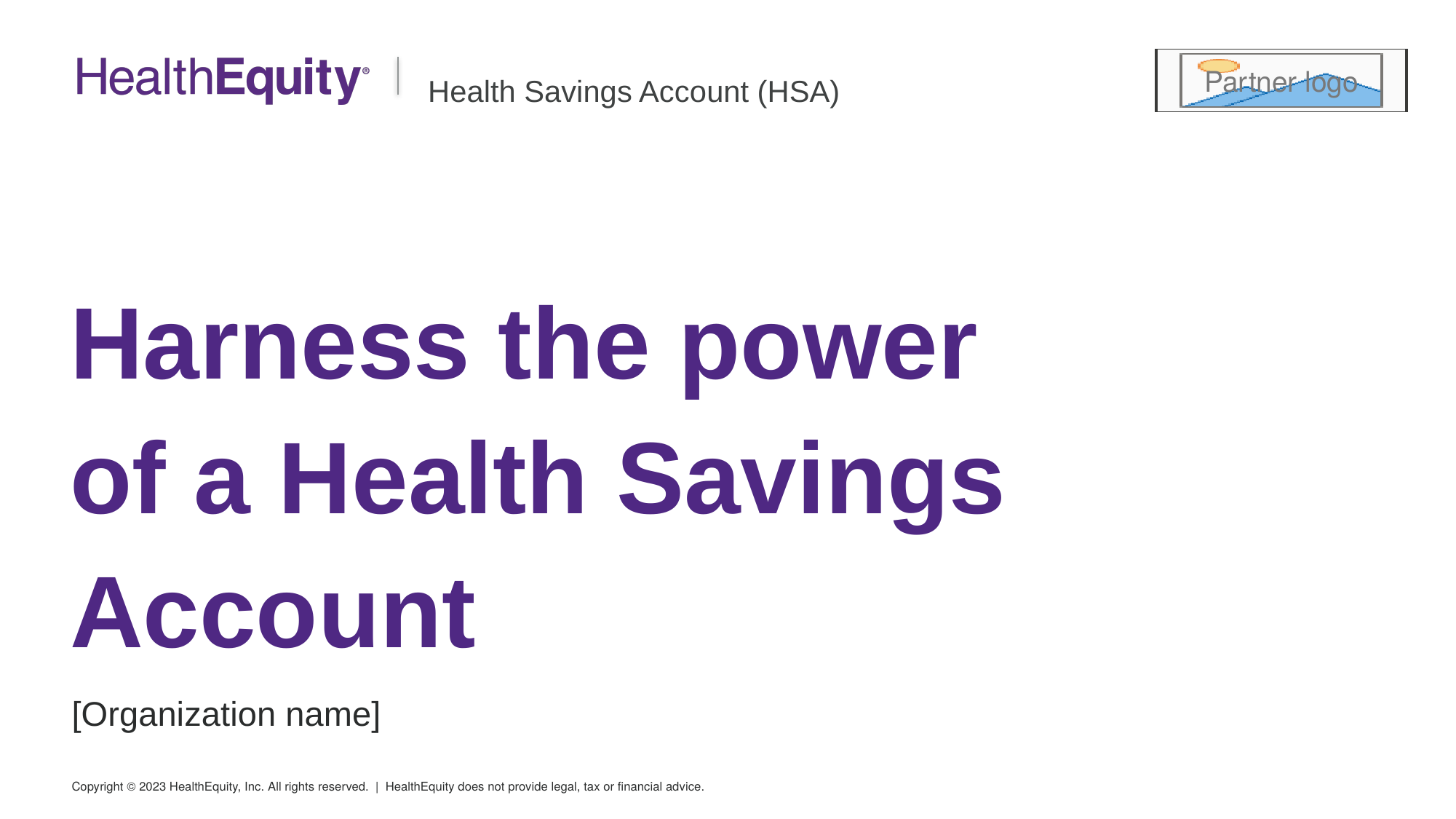

Health Savings Account (HSA)

# Harness the power  of a Health Savings Account
[Organization name]